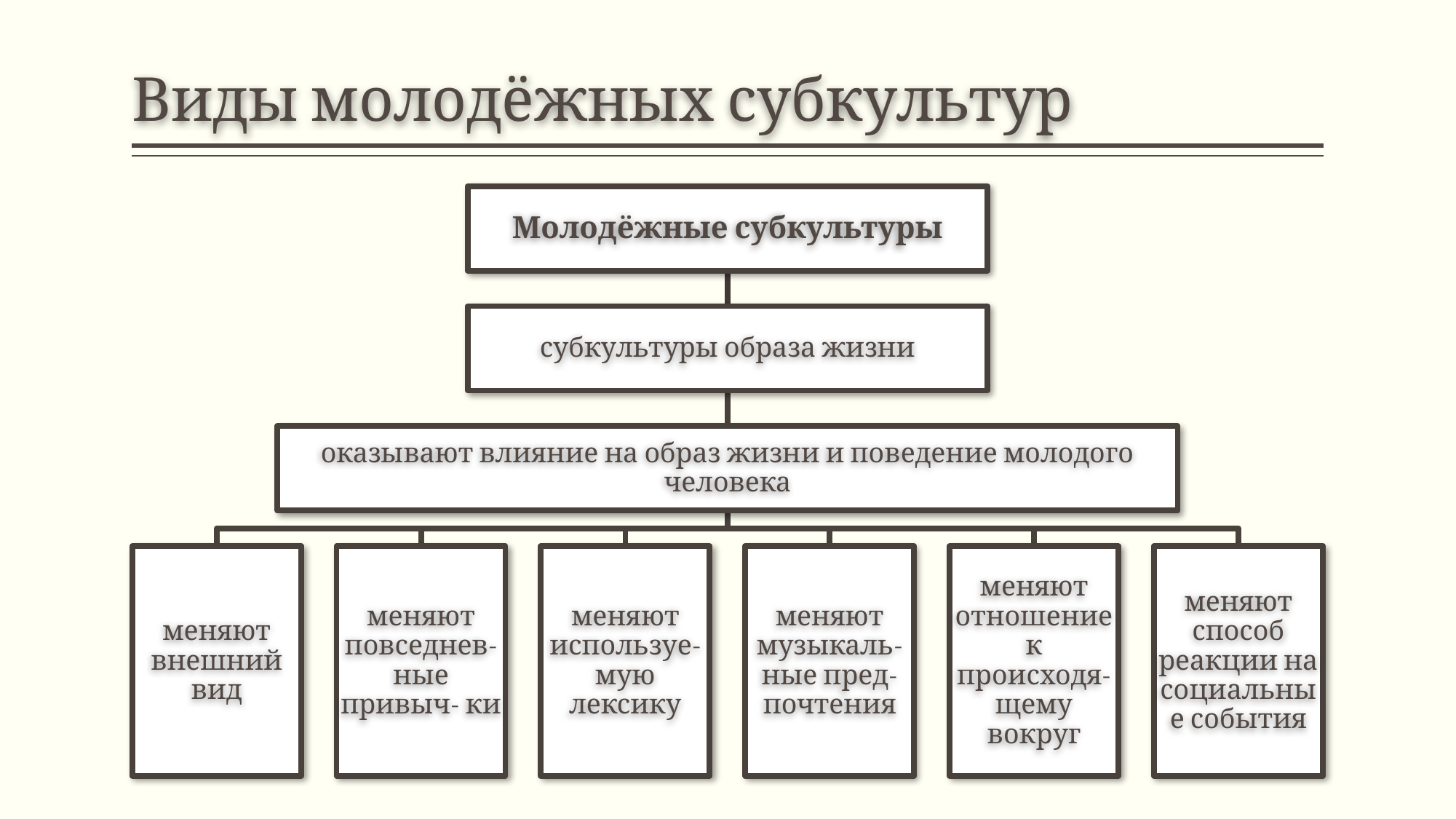

# Виды молодёжных субкультур

Молодёжные субкультуры

субкультуры образа жизни

оказывают влияние на образ жизни и поведение молодого человека

меняют внешний вид

меняют повседнев- ные привыч- ки

меняют используе- мую лексику

меняют музыкаль- ные пред- почтения

меняют отношение к происходя- щему вокруг

меняют способ реакции на социальные события